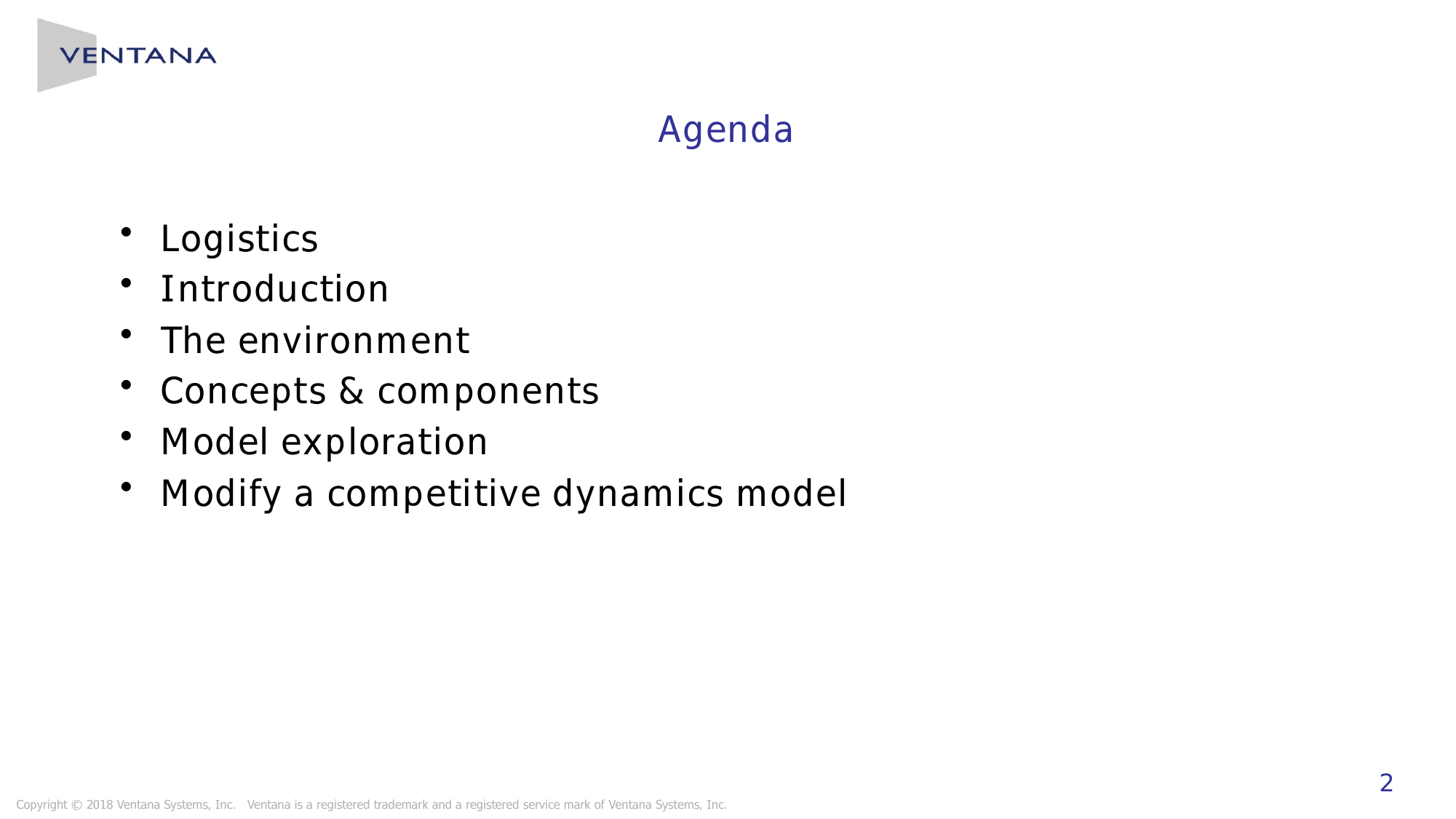

# Agenda
Logistics
Introduction
The environment
Concepts & components
Model exploration
Modify a competitive dynamics model